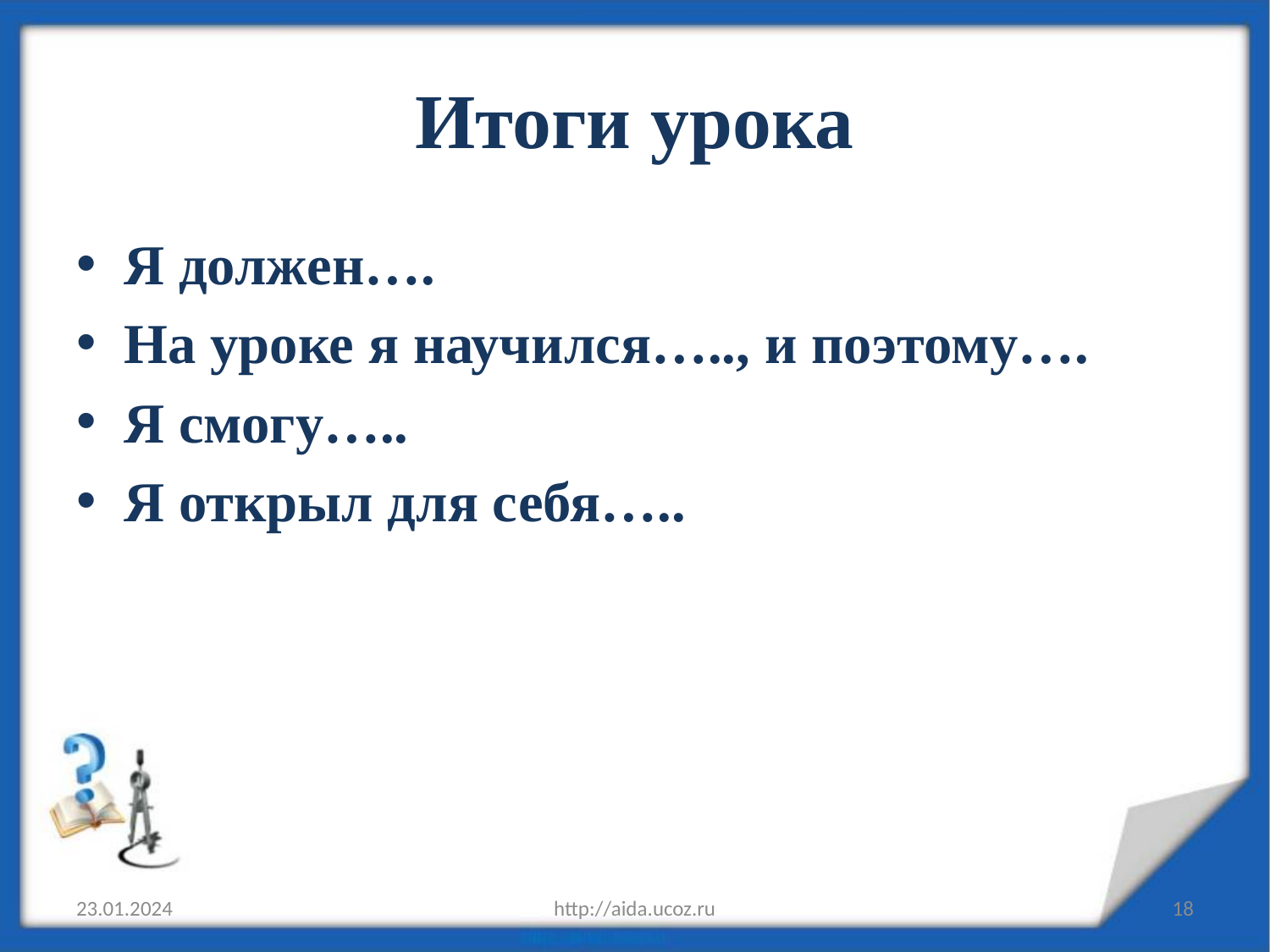

# Итоги урока
Я должен….
На уроке я научился….., и поэтому….
Я смогу…..
Я открыл для себя…..
23.01.2024
http://aida.ucoz.ru
18